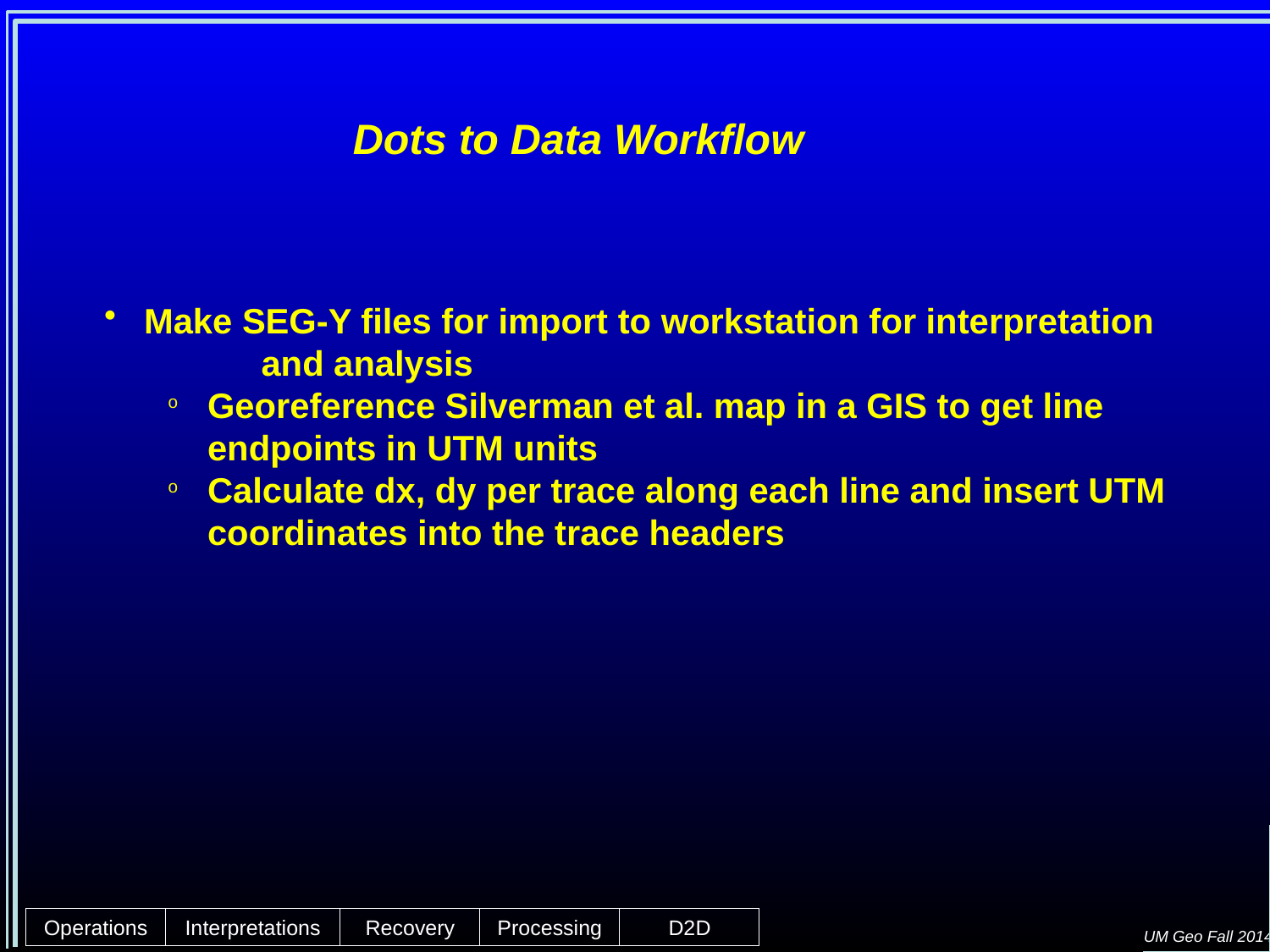

UM Geo Fall 2014

Dots to Data Workflow
 Make SEG-Y files for import to workstation for interpretation 	and analysis
Georeference Silverman et al. map in a GIS to get line endpoints in UTM units
Calculate dx, dy per trace along each line and insert UTM coordinates into the trace headers
Operations
Interpretations
Recovery
Processing
D2D